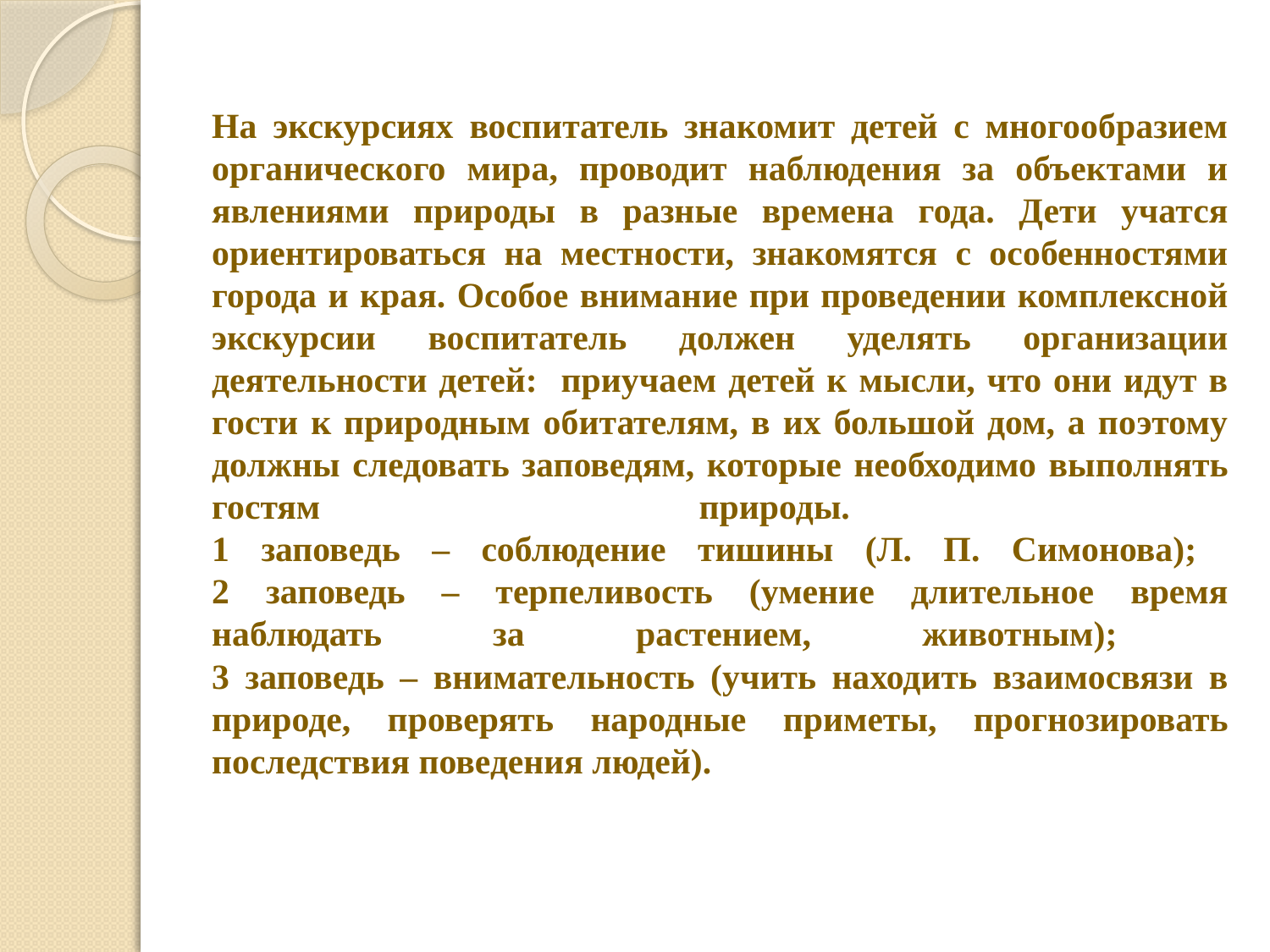

# На экскурсиях воспитатель знакомит детей с многообразием органического мира, проводит наблюдения за объектами и явлениями природы в разные времена года. Дети учатся ориентироваться на местности, знакомятся с особенностями города и края. Особое внимание при проведении комплексной экскурсии воспитатель должен уделять организации деятельности детей:  приучаем детей к мысли, что они идут в гости к природным обитателям, в их большой дом, а поэтому должны следовать заповедям, которые необходимо выполнять гостям природы. 1 заповедь – соблюдение тишины (Л. П. Симонова); 2 заповедь – терпеливость (умение длительное время наблюдать за растением, животным); 3 заповедь – внимательность (учить находить взаимосвязи в природе, проверять народные приметы, прогнозировать последствия поведения людей).